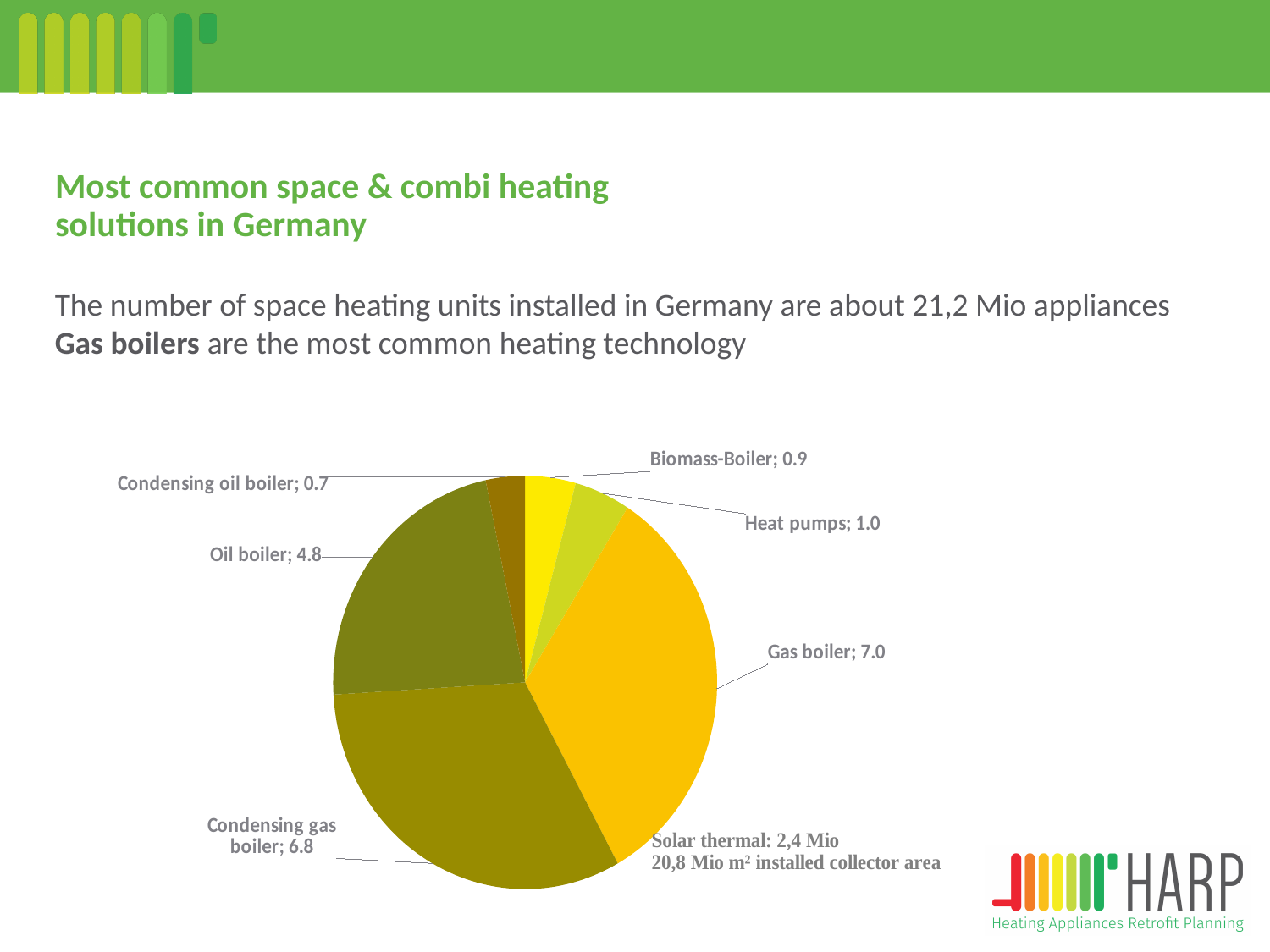

# Most common space & combi heating solutions in Germany
The number of space heating units installed in Germany are about 21,2 Mio appliances
Gas boilers are the most common heating technology

[unsupported chart]

### Chart

| Category |  |
|---|---|
| Biomass-Boiler | 0.9 |
| Heat pumps | 1.0 |
| Gas boiler | 7.0 |
| Condensing gas boiler | 6.8 |
| Oil boiler | 4.8 |
| Condensing oil boiler | 0.7 |